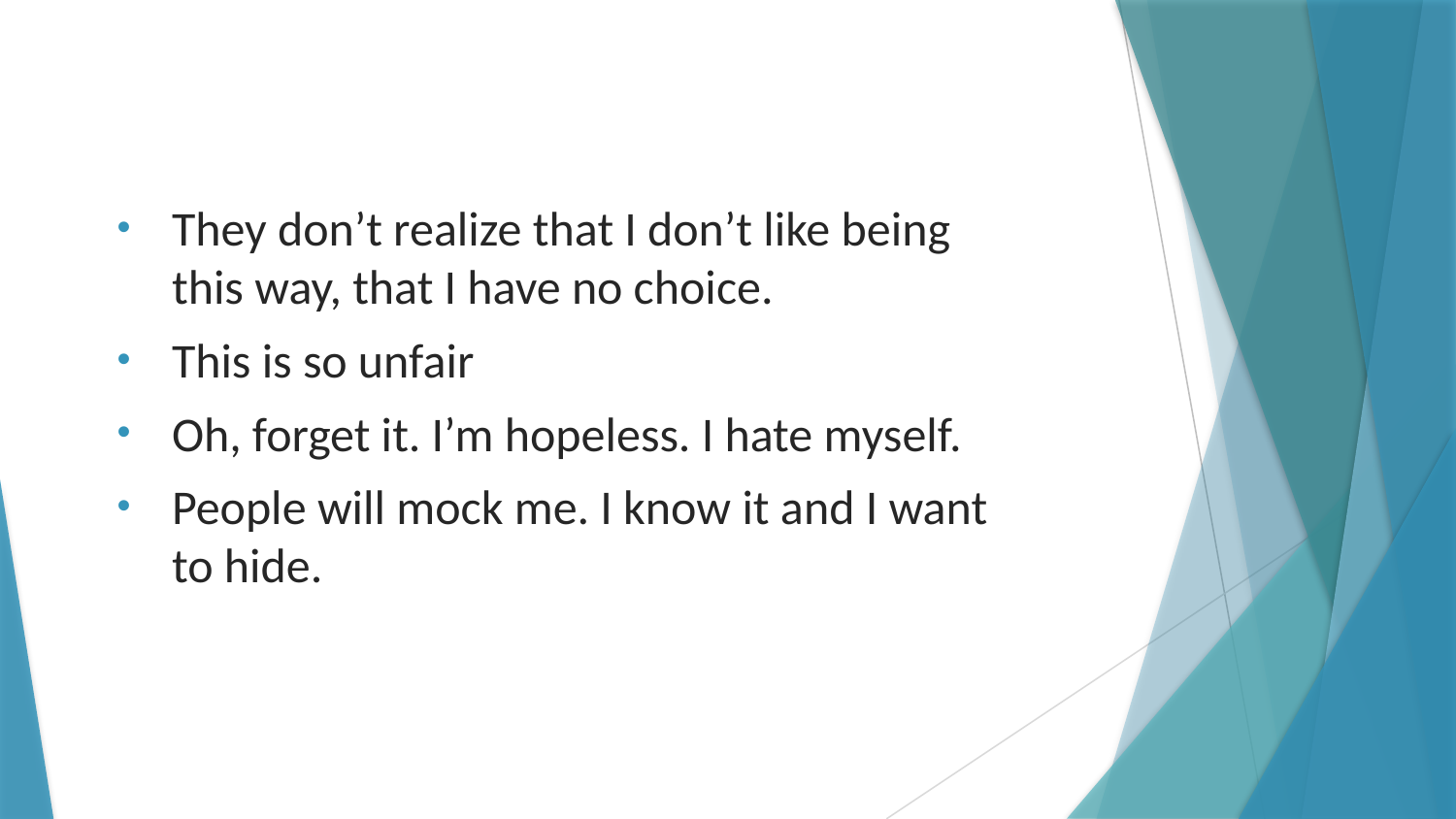

They don’t realize that I don’t like being this way, that I have no choice.
This is so unfair
Oh, forget it. I’m hopeless. I hate myself.
People will mock me. I know it and I want to hide.